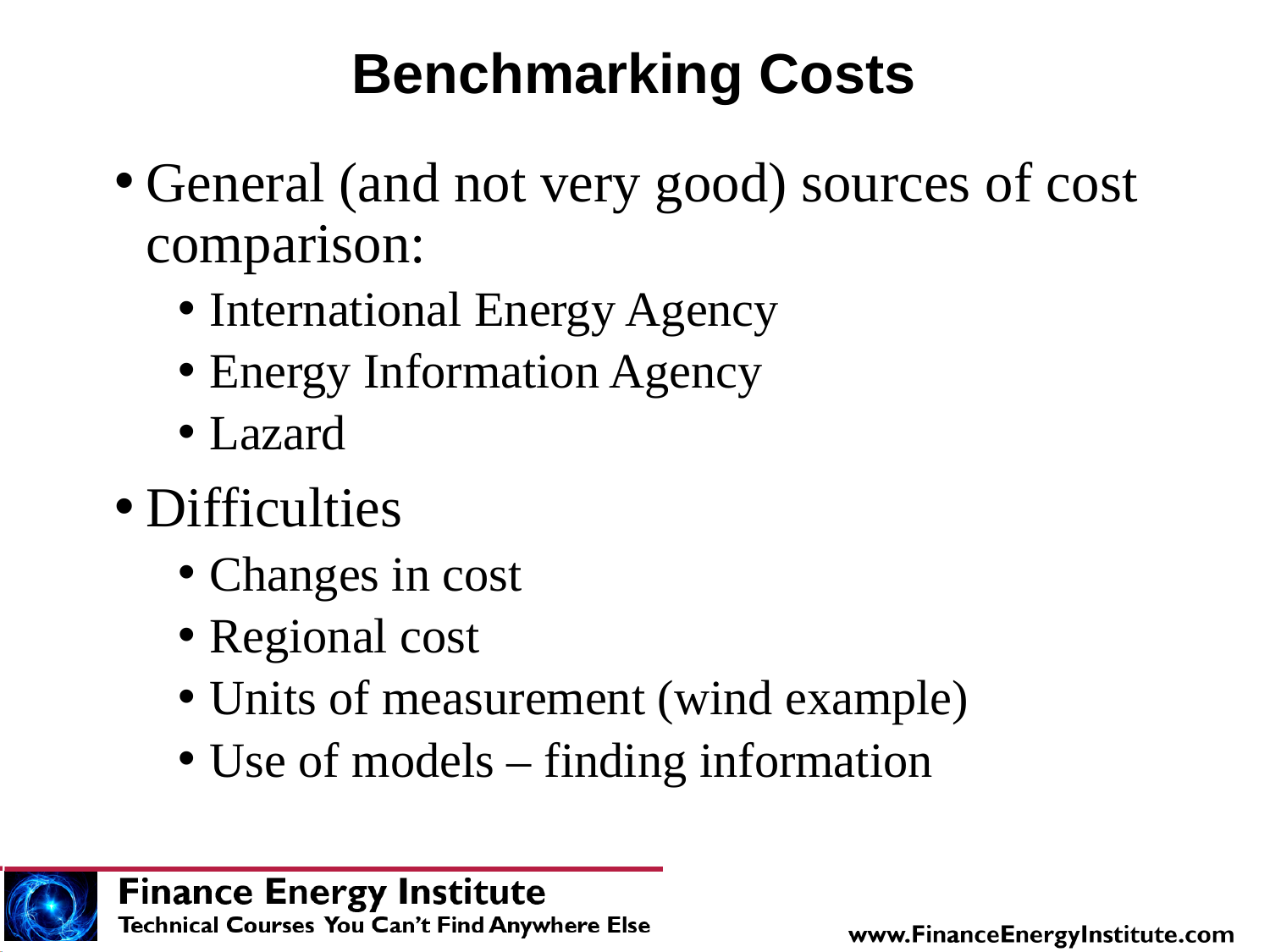

# Benchmarking Costs
General (and not very good) sources of cost comparison:
International Energy Agency
Energy Information Agency
Lazard
Difficulties
Changes in cost
Regional cost
Units of measurement (wind example)
Use of models – finding information